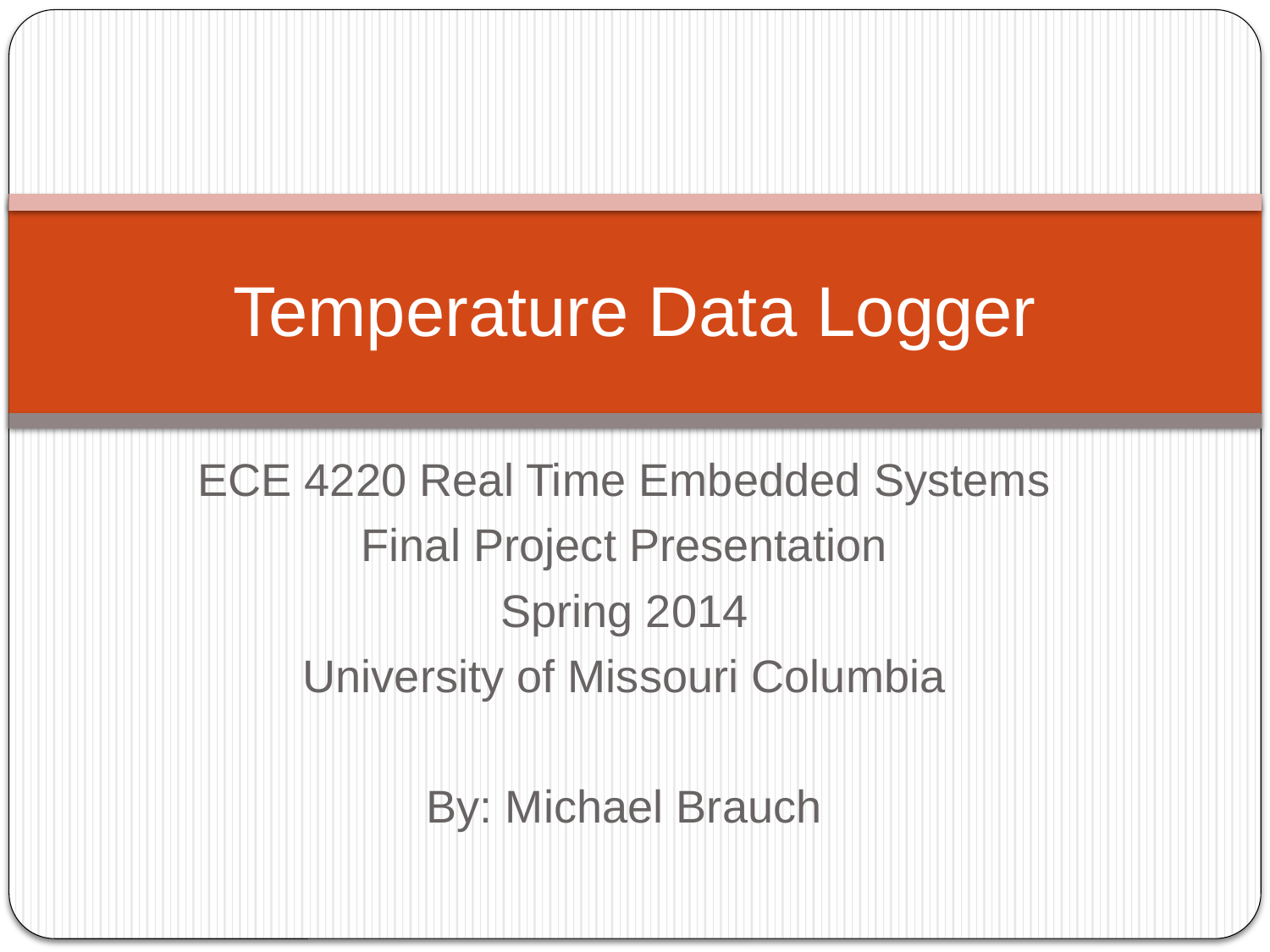

# Temperature Data Logger
ECE 4220 Real Time Embedded Systems
Final Project Presentation
Spring 2014
University of Missouri Columbia

By: Michael Brauch